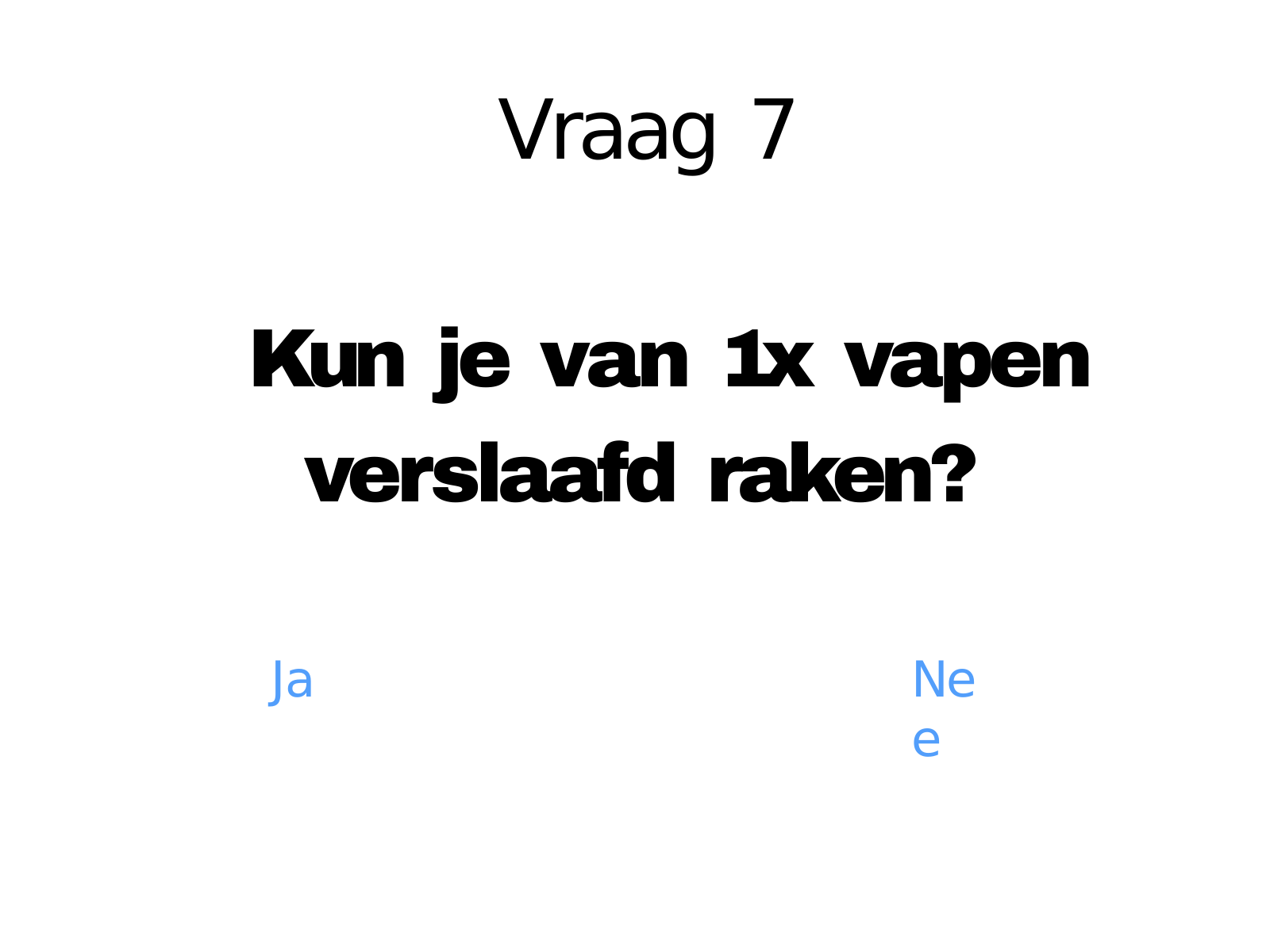

# Vraag 7
Kun je van 1x vapen verslaafd raken?
Ja
Nee